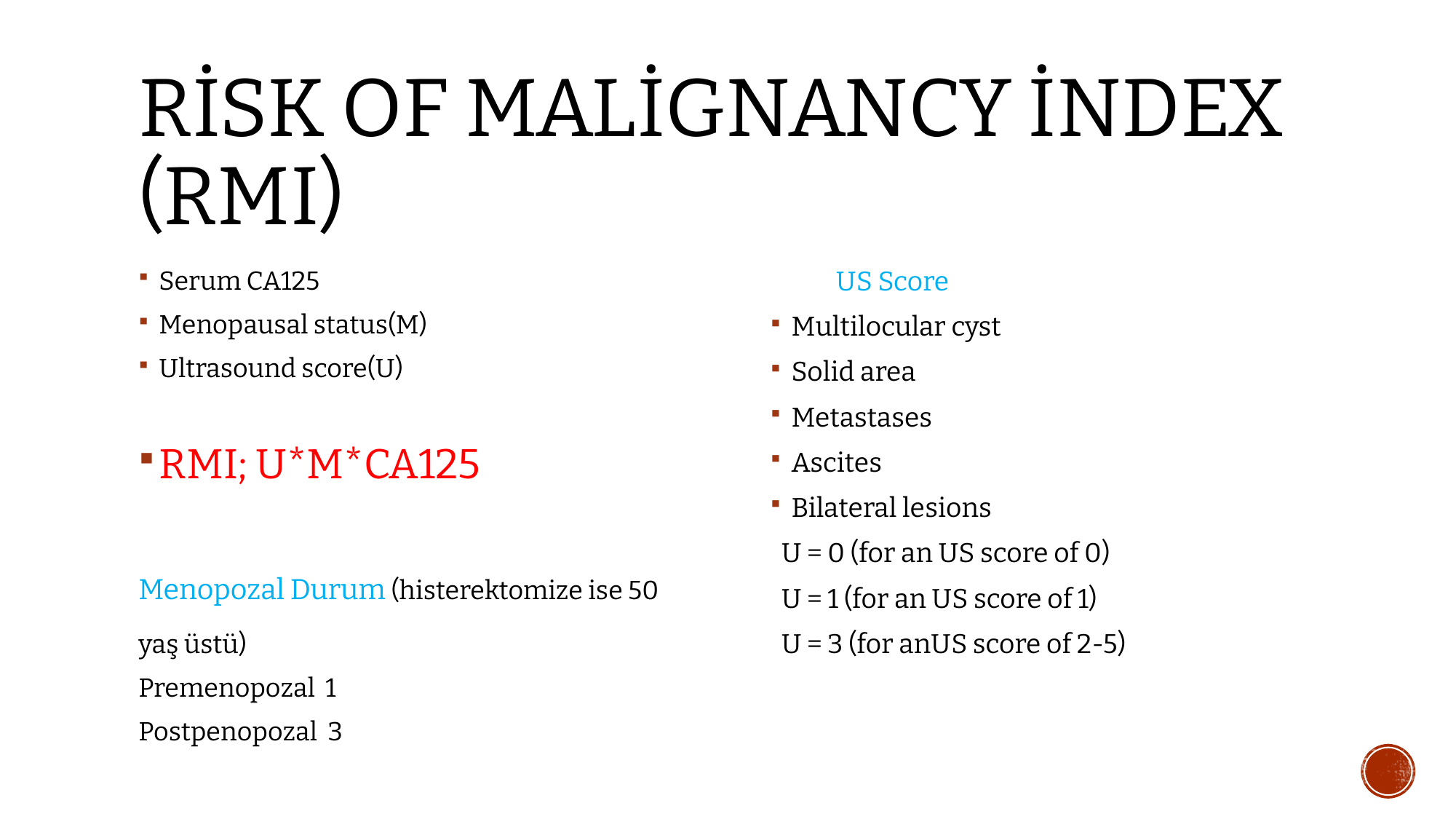

# rİsk of malİgnancy İndex (rmI)
Serum CA125
Menopausal status(M)
Ultrasound score(U)

RMI; U*M*CA125

Menopozal Durum (histerektomize ise 50 yaş üstü)
Premenopozal  1
Postpenopozal  3

            US Score
Multilocular cyst
Solid area
Metastases
Ascites
Bilateral lesions
  U = 0 (for an US score of 0)
  U = 1 (for an US score of 1)
  U = 3 (for anUS score of 2-5)